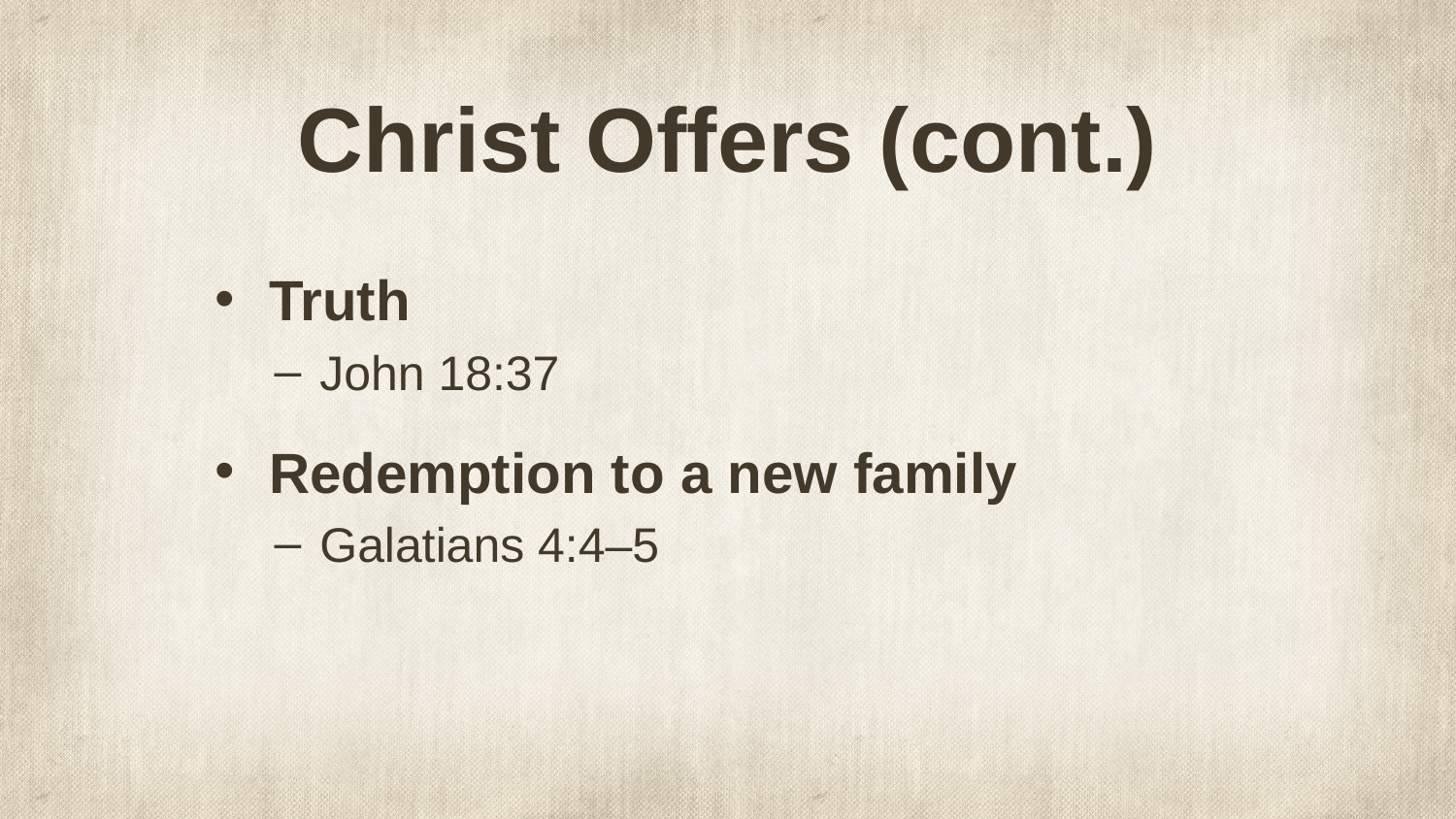

# Christ Offers (cont.)
Truth
John 18:37
Redemption to a new family
Galatians 4:4–5